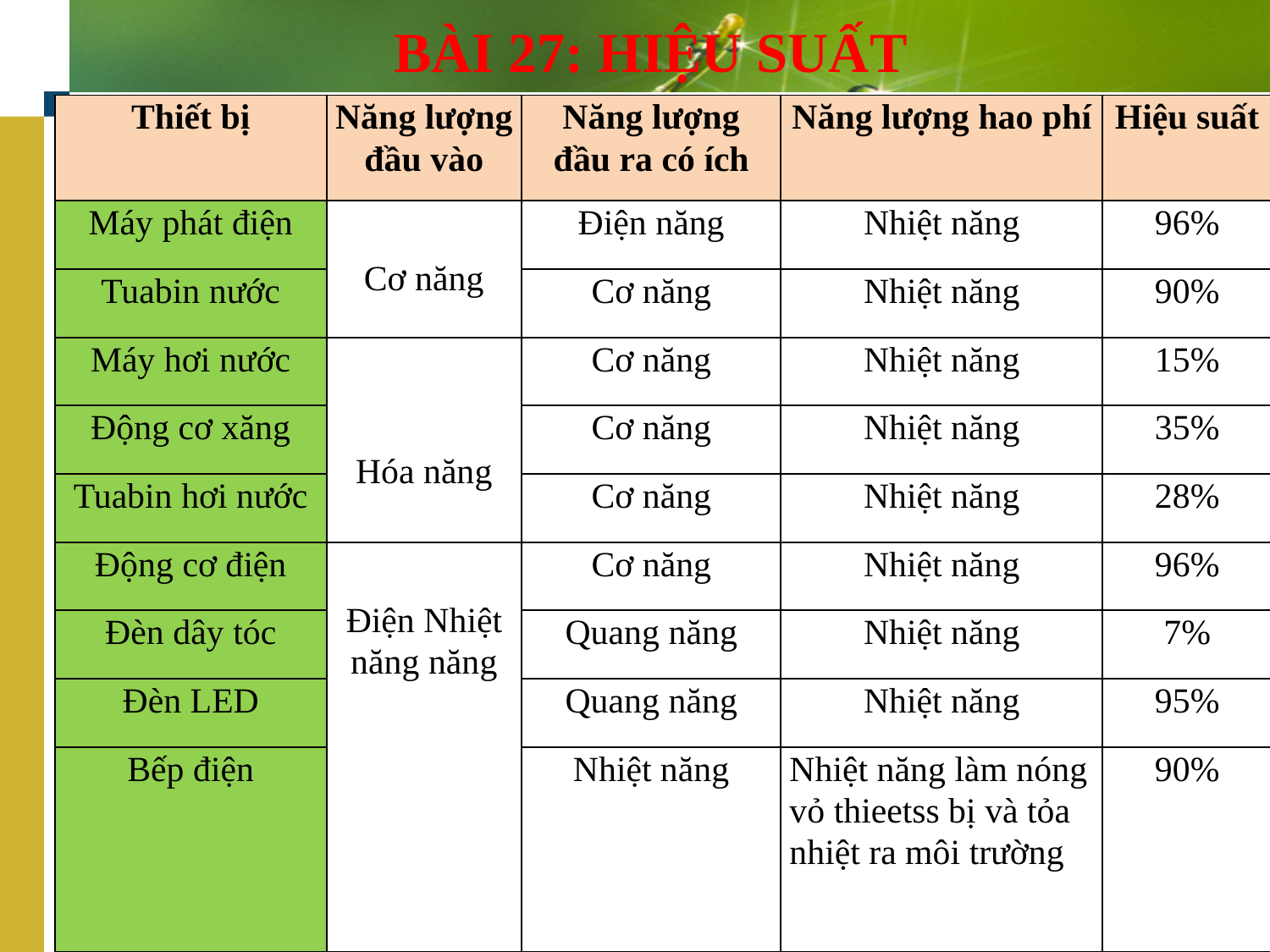

# BÀI 27: HIỆU SUẤT
| Thiết bị | Năng lượng đầu vào | Năng lượng đầu ra có ích | Năng lượng hao phí | Hiệu suất |
| --- | --- | --- | --- | --- |
| Máy phát điện | Cơ năng | Điện năng | Nhiệt năng | 96% |
| Tuabin nước |  | Cơ năng | Nhiệt năng | 90% |
| Máy hơi nước | Hóa năng | Cơ năng | Nhiệt năng | 15% |
| Động cơ xăng |  | Cơ năng | Nhiệt năng | 35% |
| Tuabin hơi nước |  | Cơ năng | Nhiệt năng | 28% |
| Động cơ điện | Điện Nhiệt năng năng | Cơ năng | Nhiệt năng | 96% |
| Đèn dây tóc |  | Quang năng | Nhiệt năng | 7% |
| Đèn LED |  | Quang năng | Nhiệt năng | 95% |
| Bếp điện |  | Nhiệt năng | Nhiệt năng làm nóng vỏ thieetss bị và tỏa nhiệt ra môi trường | 90% |